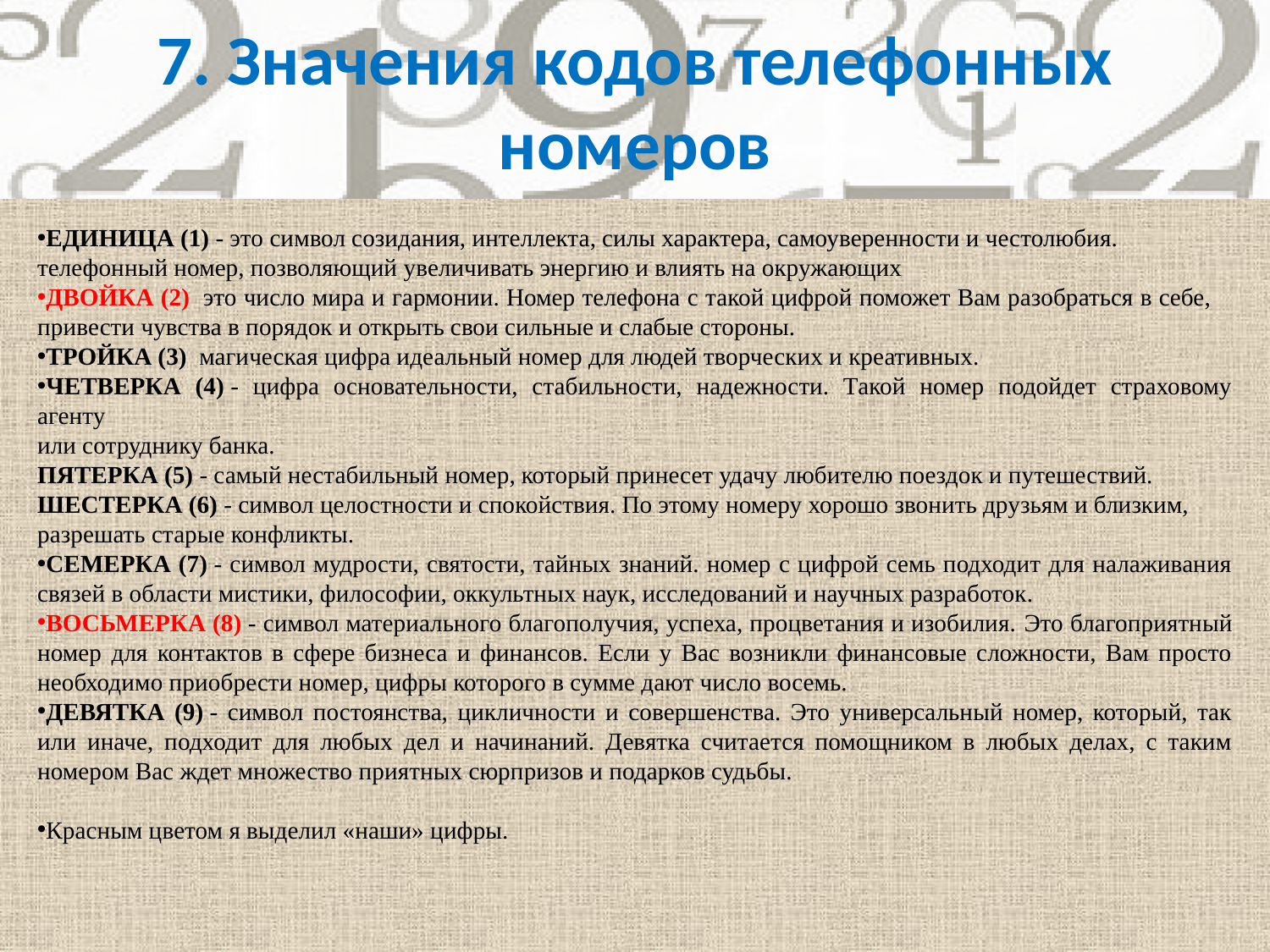

7. Значения кодов телефонных номеров
ЕДИНИЦА (1) - это символ созидания, интеллекта, силы характера, самоуверенности и честолюбия.
телефонный номер, позволяющий увеличивать энергию и влиять на окружающих
ДВОЙКА (2)  это число мира и гармонии. Номер телефона с такой цифрой поможет Вам разобраться в себе,    привести чувства в порядок и открыть свои сильные и слабые стороны.
ТРОЙКА (3)  магическая цифра идеальный номер для людей творческих и креативных.
ЧЕТВЕРКА (4) - цифра основательности, стабильности, надежности. Такой номер подойдет страховому агенту
или сотруднику банка.
ПЯТЕРКА (5) - самый нестабильный номер, который принесет удачу любителю поездок и путешествий.
ШЕСТЕРКА (6) - символ целостности и спокойствия. По этому номеру хорошо звонить друзьям и близким, разрешать старые конфликты.
СЕМЕРКА (7) - символ мудрости, святости, тайных знаний. номер с цифрой семь подходит для налаживания связей в области мистики, философии, оккультных наук, исследований и научных разработок.
ВОСЬМЕРКА (8) - символ материального благополучия, успеха, процветания и изобилия. Это благоприятный номер для контактов в сфере бизнеса и финансов. Если у Вас возникли финансовые сложности, Вам просто необходимо приобрести номер, цифры которого в сумме дают число восемь.
ДЕВЯТКА (9) - символ постоянства, цикличности и совершенства. Это универсальный номер, который, так или иначе, подходит для любых дел и начинаний. Девятка считается помощником в любых делах, с таким номером Вас ждет множество приятных сюрпризов и подарков судьбы.

Красным цветом я выделил «наши» цифры.